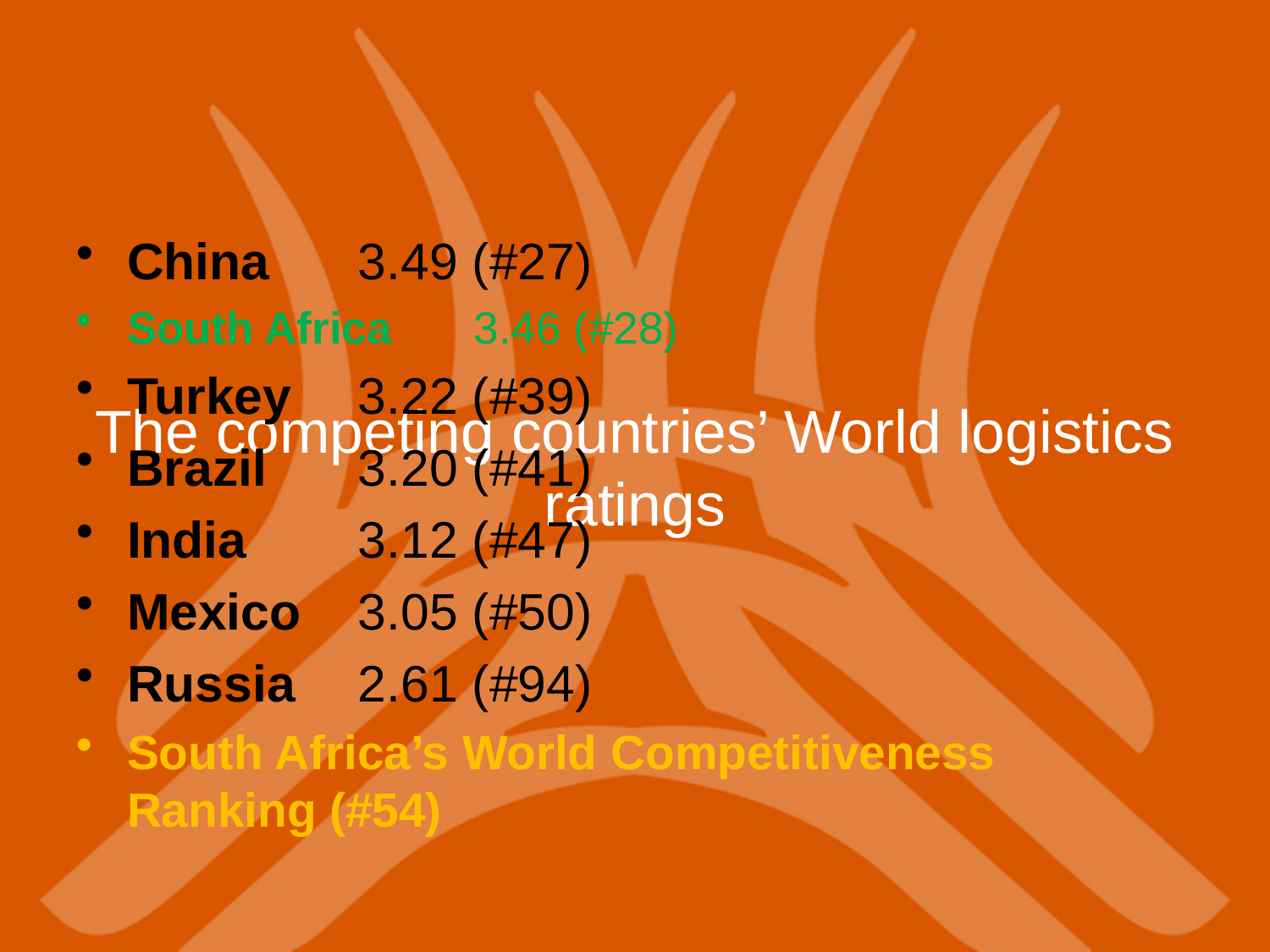

China 						3.49 (#27)
South Africa 					3.46 (#28)
Turkey						3.22 (#39)
Brazil 						3.20 (#41)
India 						3.12 (#47)
Mexico 						3.05 (#50)
Russia 						2.61 (#94)
South Africa’s World Competitiveness Ranking (#54)

# The competing countries’ World logistics ratings